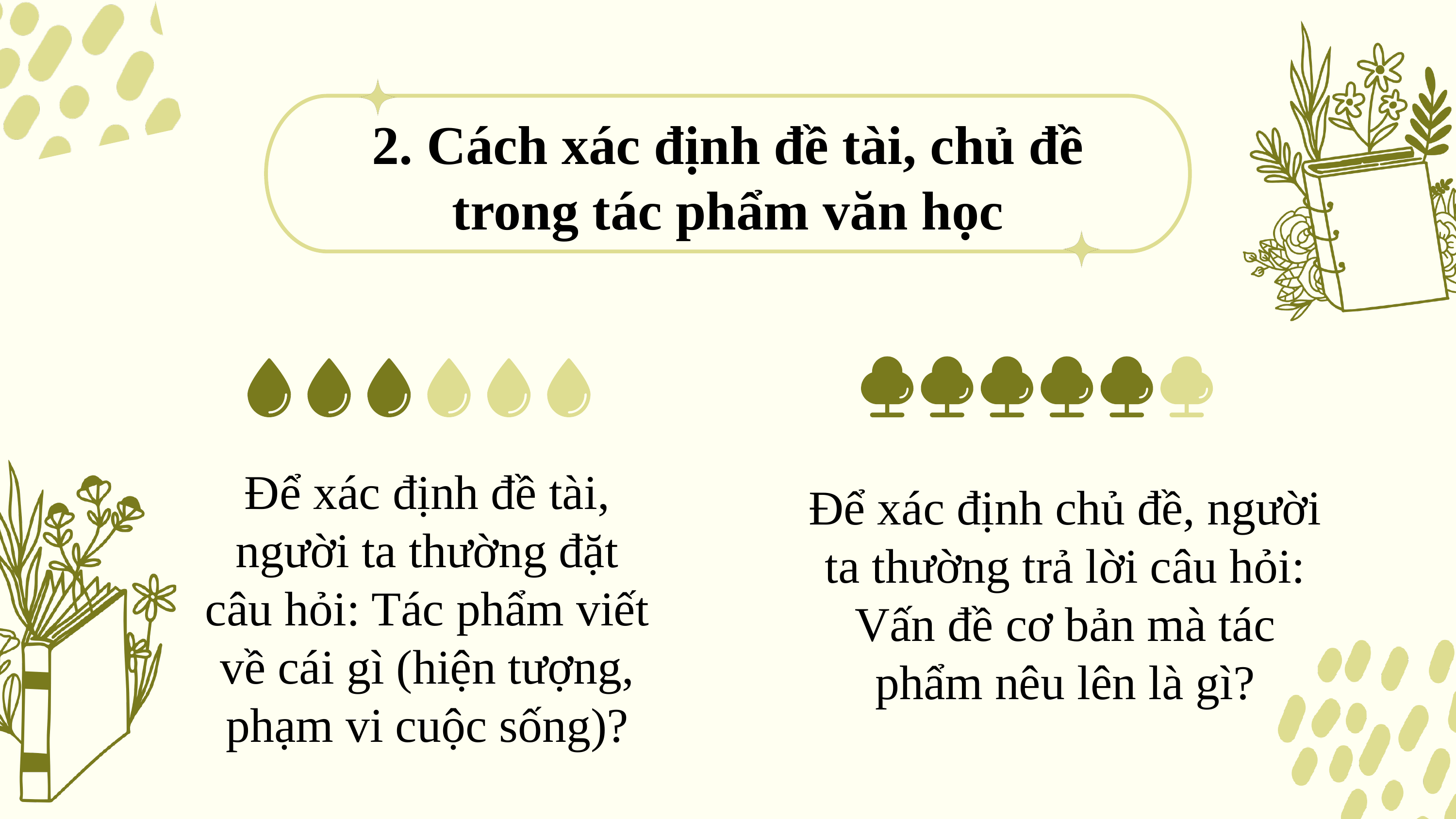

2. Cách xác định đề tài, chủ đề trong tác phẩm văn học

Để xác định đề tài, người ta thường đặt câu hỏi: Tác phẩm viết về cái gì (hiện tượng, phạm vi cuộc sống)?
Để xác định chủ đề, người ta thường trả lời câu hỏi: Vấn đề cơ bản mà tác phẩm nêu lên là gì?